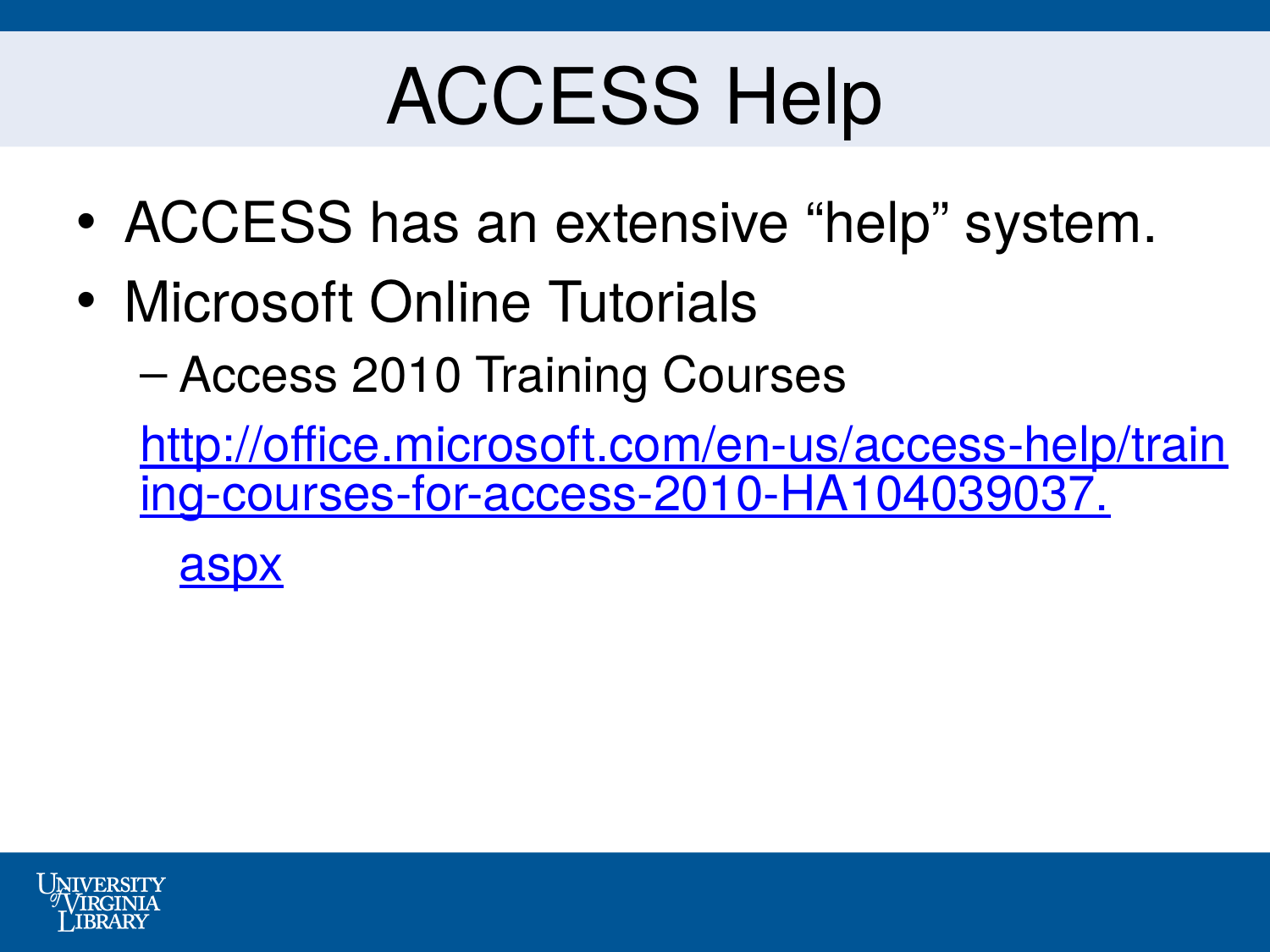

# ACCESS Help
ACCESS has an extensive “help” system.
Microsoft Online Tutorials
Access 2010 Training Courses
http://office.microsoft.com/en-us/access-help/training-courses-for-access-2010-HA104039037.aspx